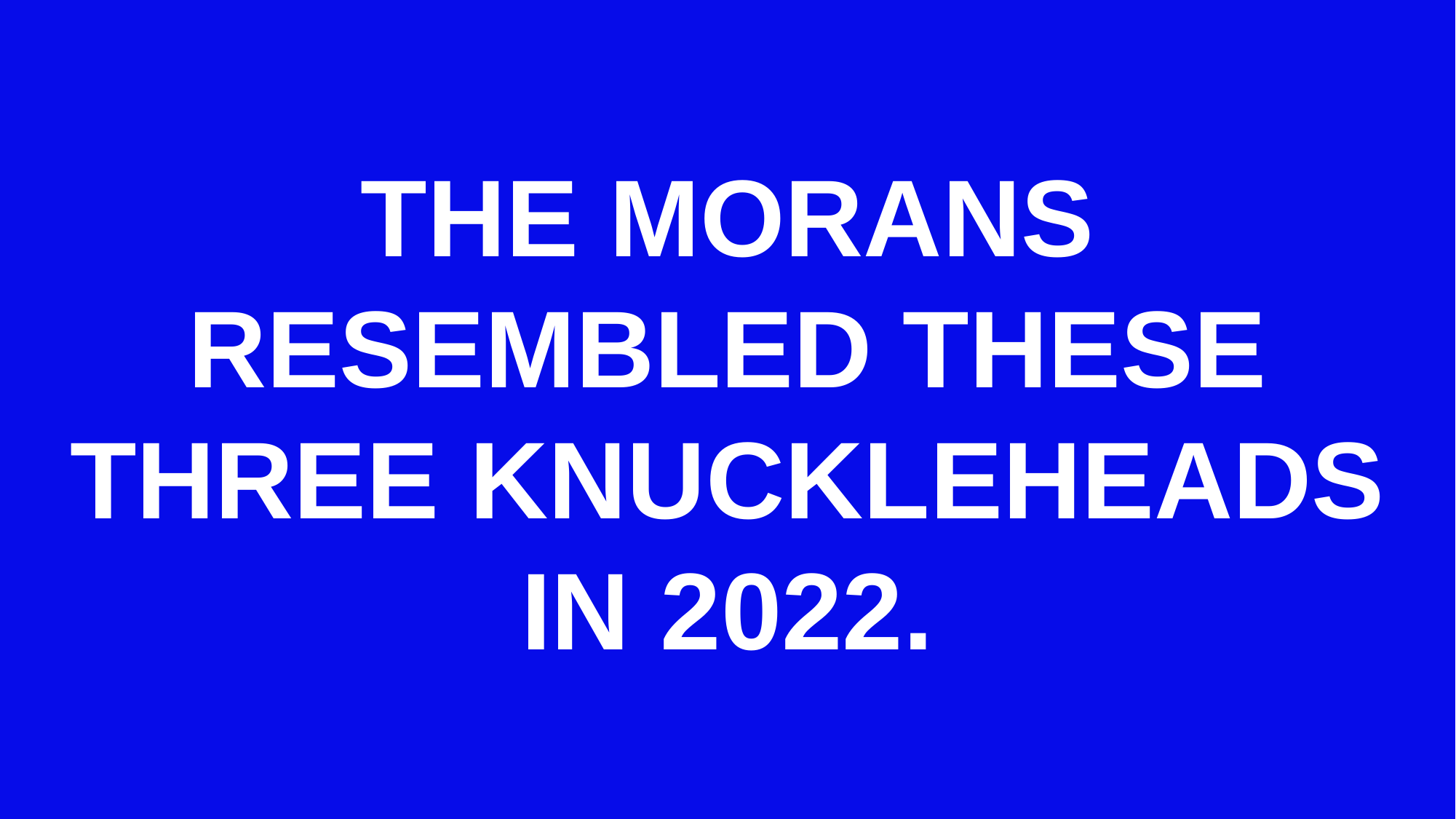

THE MORANS RESEMBLED THESE THREE KNUCKLEHEADS IN 2022.